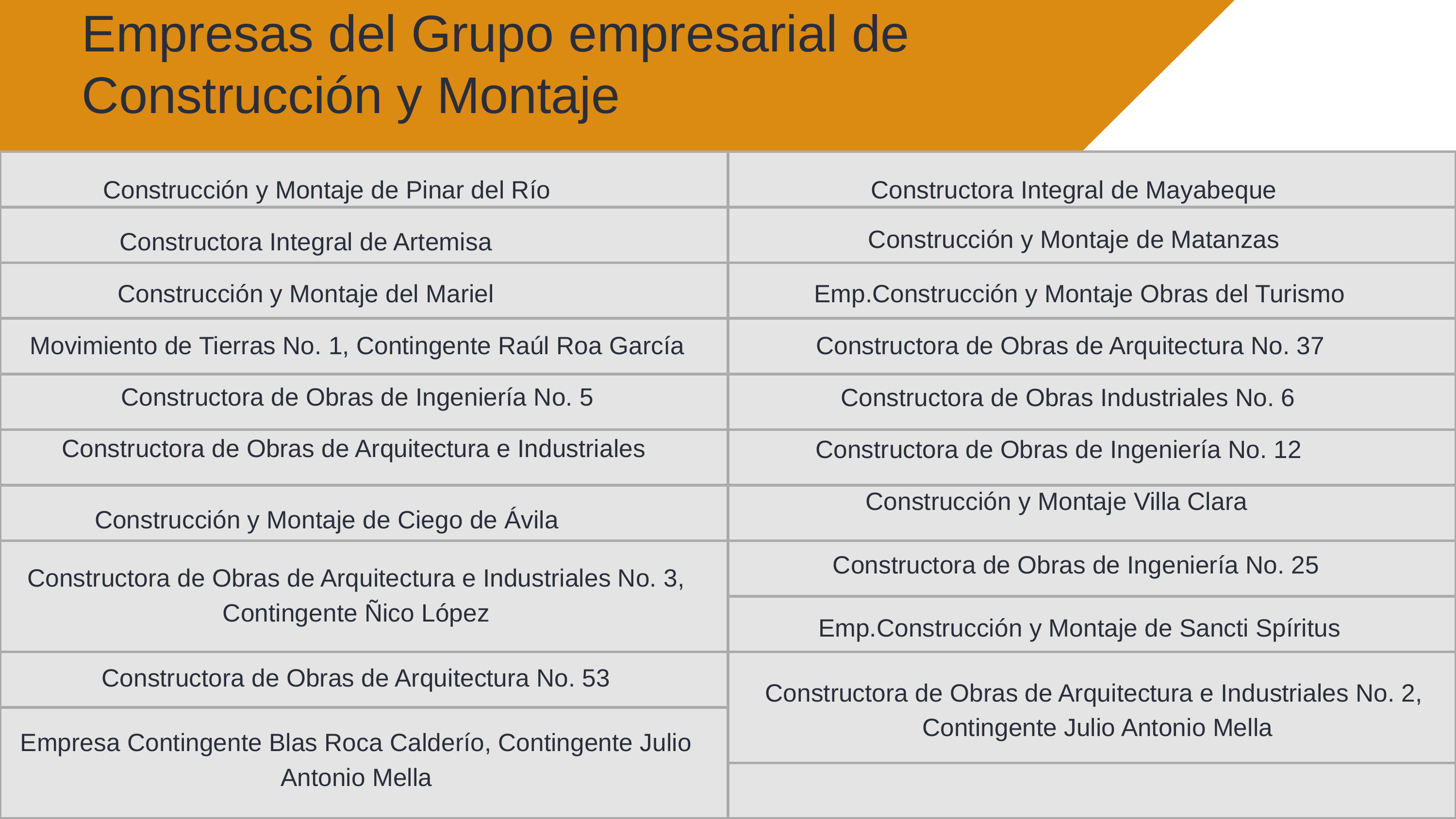

Empresas del Grupo empresarial de
Construcción y Montaje

|  |  |
| --- | --- |
|  |  |
|  |  |
|  |  |
|  |  |
|  |  |
|  |  |
|  |  |
|  |  |
|  |  |
|  |  |
|  |  |
Construcción y Montaje de Pinar del Río
Constructora Integral de Mayabeque

Construcción y Montaje de Matanzas
Constructora Integral de Artemisa
Construcción y Montaje del Mariel
Emp.Construcción y Montaje Obras del Turismo

Movimiento de Tierras No. 1, Contingente Raúl Roa García

Constructora de Obras de Arquitectura No. 37

Constructora de Obras de Ingeniería No. 5
Constructora de Obras Industriales No. 6

Constructora de Obras de Arquitectura e Industriales

Constructora de Obras de Ingeniería No. 12

Construcción y Montaje Villa Clara
Construcción y Montaje de Ciego de Ávila

Constructora de Obras de Ingeniería No. 25

Constructora de Obras de Arquitectura e Industriales No. 3, Contingente Ñico López

Emp.Construcción y Montaje de Sancti Spíritus

Constructora de Obras de Arquitectura No. 53

Constructora de Obras de Arquitectura e Industriales No. 2,
 Contingente Julio Antonio Mella

Empresa Contingente Blas Roca Calderío, Contingente Julio Antonio Mella